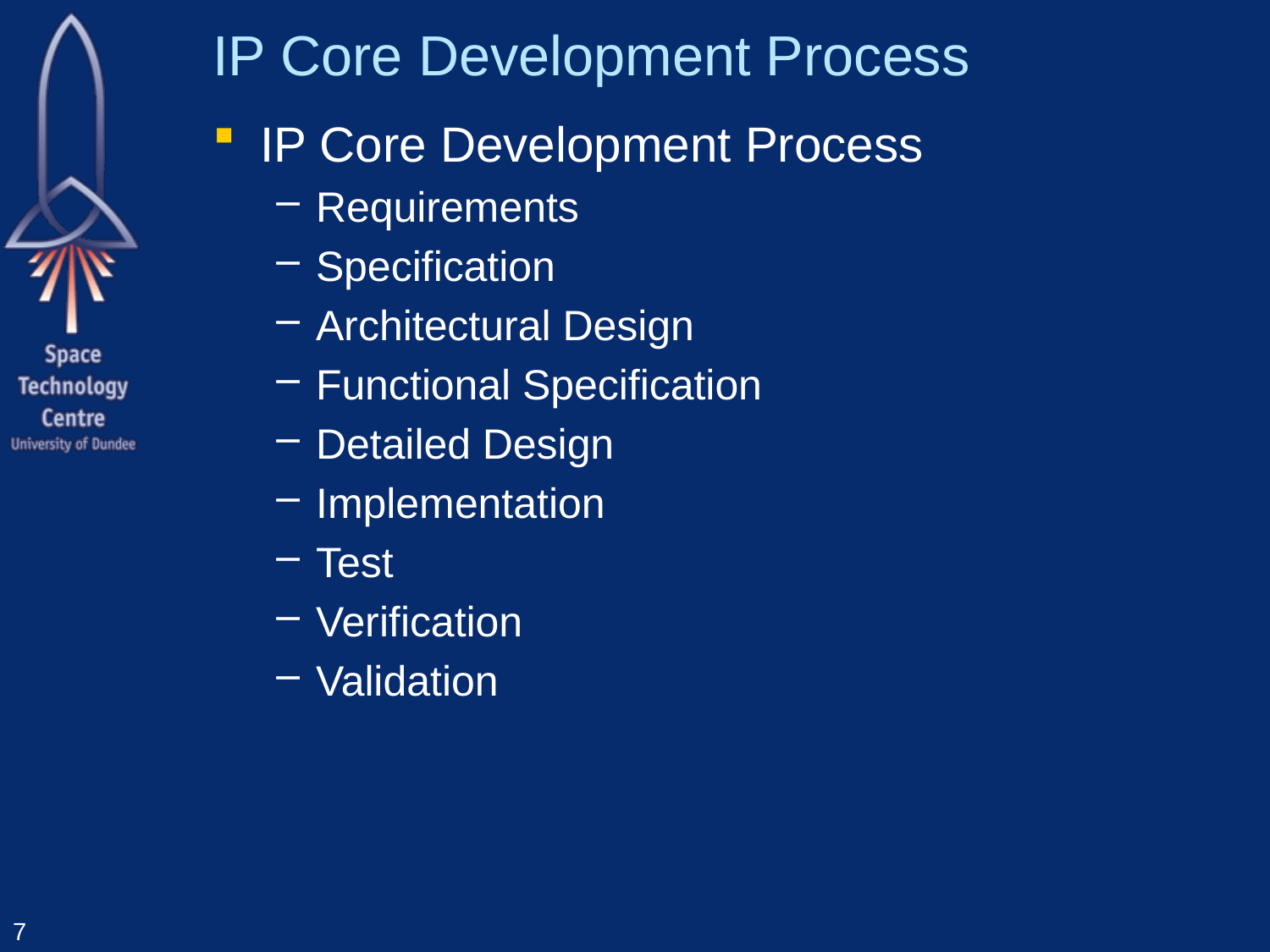

# IP Core Development Process
IP Core Development Process
Requirements
Specification
Architectural Design
Functional Specification
Detailed Design
Implementation
Test
Verification
Validation
7